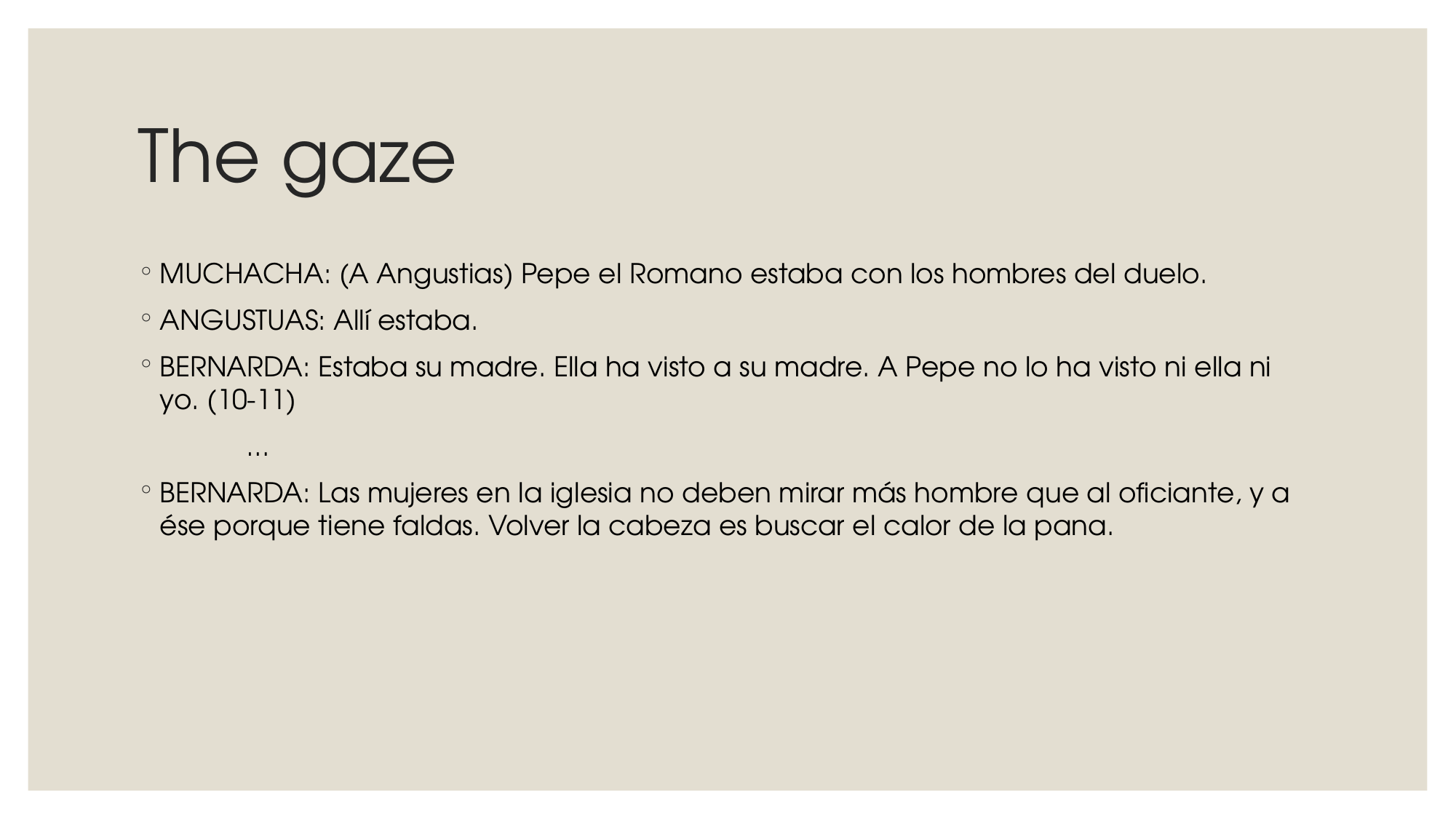

# The gaze
MUCHACHA: (A Angustias) Pepe el Romano estaba con los hombres del duelo.
ANGUSTUAS: Allí estaba.
BERNARDA: Estaba su madre. Ella ha visto a su madre. A Pepe no lo ha visto ni ella ni yo. (10-11)
	…
BERNARDA: Las mujeres en la iglesia no deben mirar más hombre que al oficiante, y a ése porque tiene faldas. Volver la cabeza es buscar el calor de la pana.